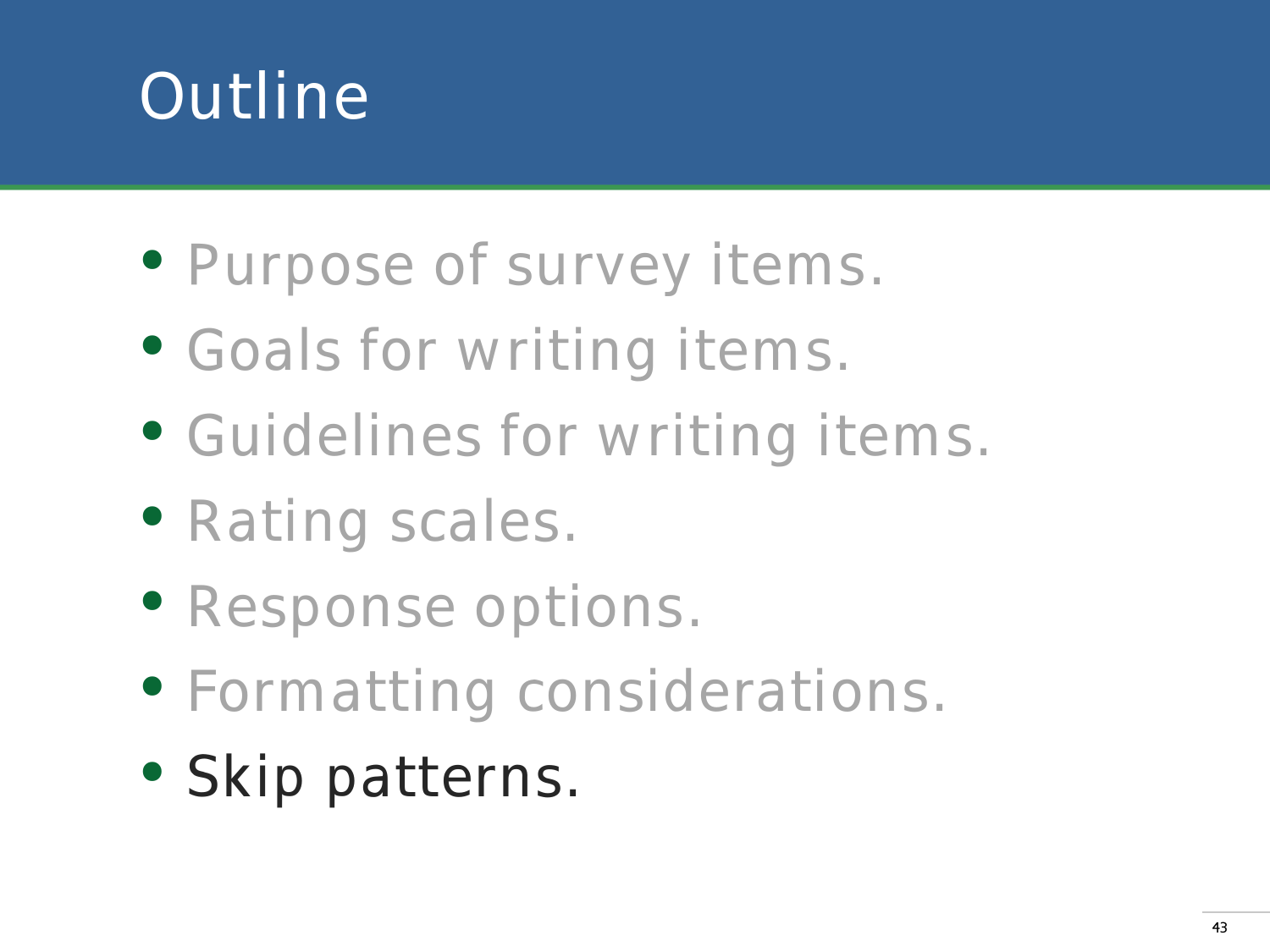

# Outline
Purpose of survey items.
Goals for writing items.
Guidelines for writing items.
Rating scales.
Response options.
Formatting considerations.
Skip patterns.

43